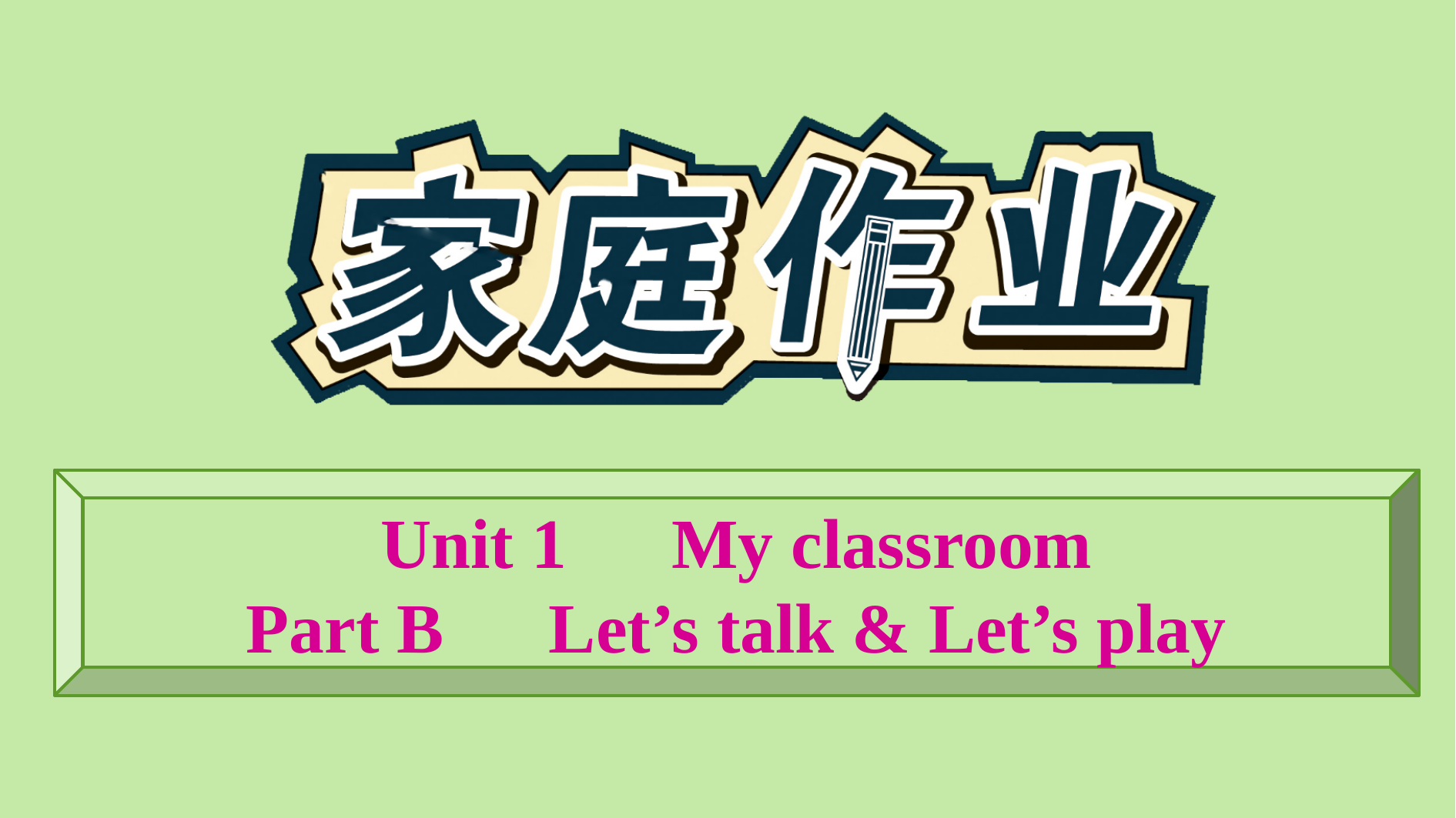

Unit 1　My classroom
Part B　Let’s talk & Let’s play